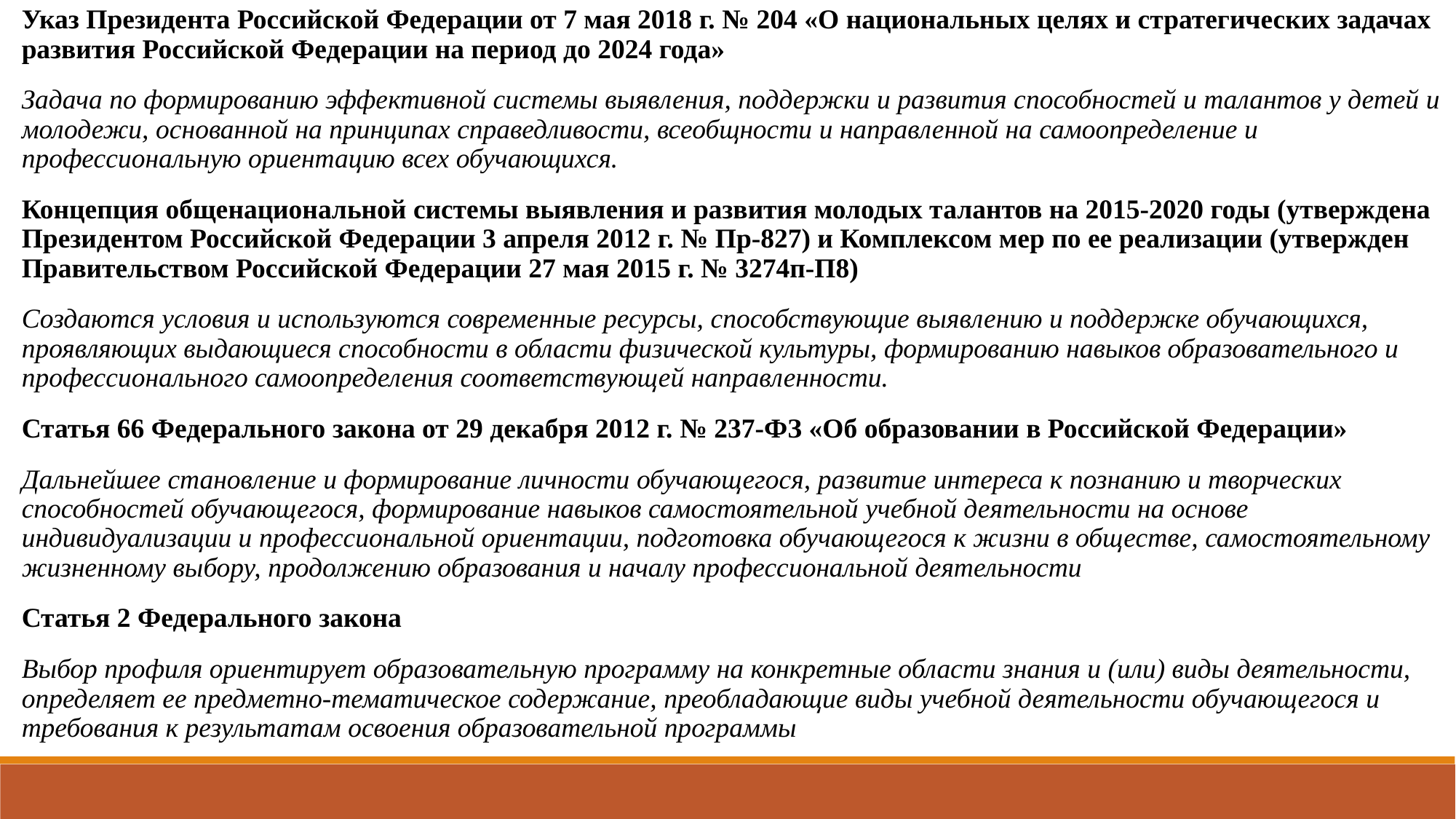

Указ Президента Российской Федерации от 7 мая 2018 г. № 204 «О национальных целях и стратегических задачах развития Российской Федерации на период до 2024 года»
Задача по формированию эффективной системы выявления, поддержки и развития способностей и талантов у детей и молодежи, основанной на принципах справедливости, всеобщности и направленной на самоопределение и профессиональную ориентацию всех обучающихся.
Концепция общенациональной системы выявления и развития молодых талантов на 2015-2020 годы (утверждена Президентом Российской Федерации 3 апреля 2012 г. № Пр-827) и Комплексом мер по ее реализации (утвержден Правительством Российской Федерации 27 мая 2015 г. № 3274п-П8)
Создаются условия и используются современные ресурсы, способствующие выявлению и поддержке обучающихся, проявляющих выдающиеся способности в области физической культуры, формированию навыков образовательного и профессионального самоопределения соответствующей направленности.
Статья 66 Федерального закона от 29 декабря 2012 г. № 237-ФЗ «Об образовании в Российской Федерации»
Дальнейшее становление и формирование личности обучающегося, развитие интереса к познанию и творческих способностей обучающегося, формирование навыков самостоятельной учебной деятельности на основе индивидуализации и профессиональной ориентации, подготовка обучающегося к жизни в обществе, самостоятельному жизненному выбору, продолжению образования и началу профессиональной деятельности
Статья 2 Федерального закона
Выбор профиля ориентирует образовательную программу на конкретные области знания и (или) виды деятельности, определяет ее предметно-тематическое содержание, преобладающие виды учебной деятельности обучающегося и требования к результатам освоения образовательной программы